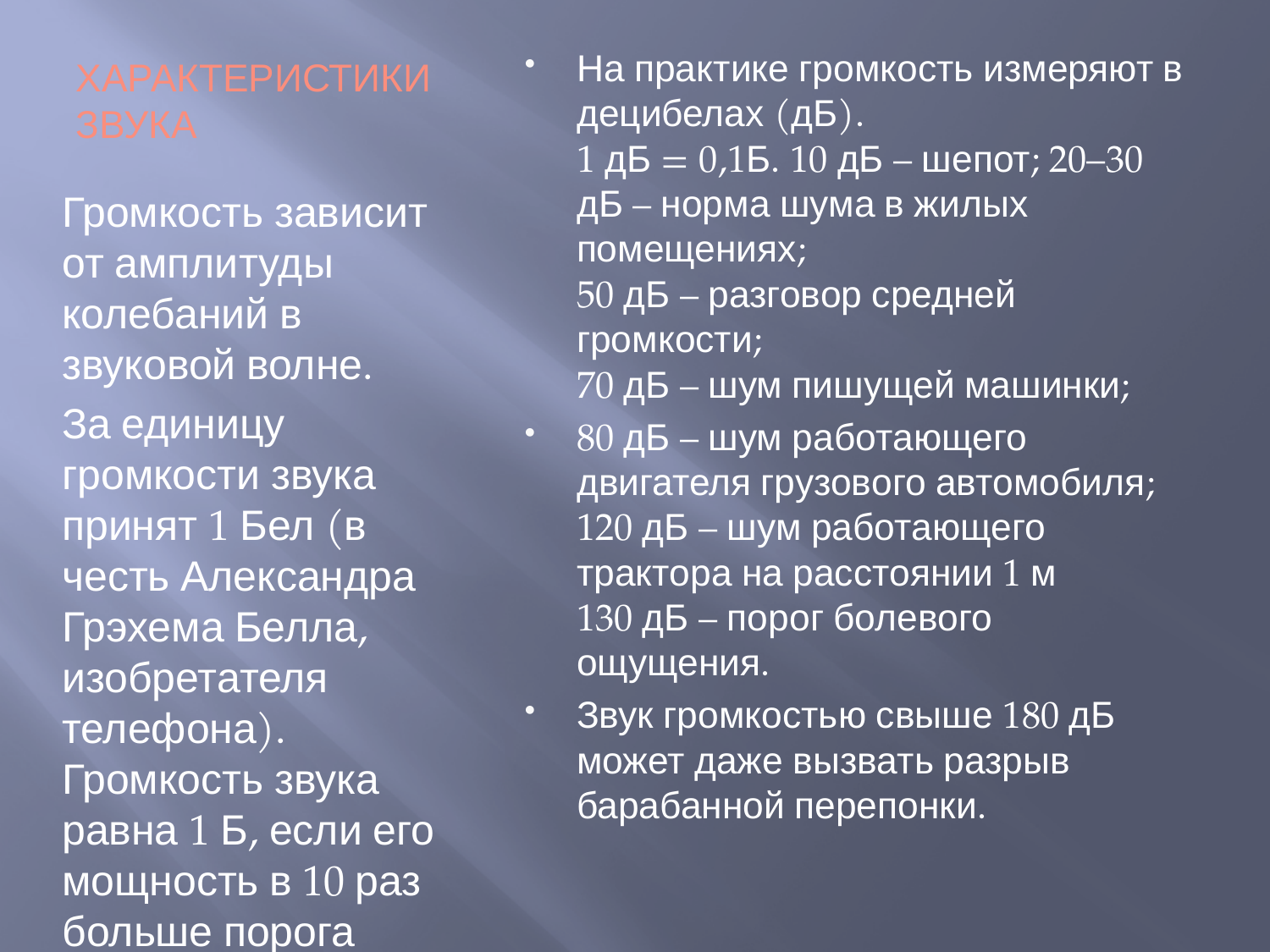

# ХАРАКТЕРИСТИКИ ЗВУКА
На практике громкость измеряют в децибелах (дБ).
1 дБ = 0,1Б. 10 дБ – шепот; 20–30 дБ – норма шума в жилых помещениях;
50 дБ – разговор средней громкости;
70 дБ – шум пишущей машинки;
80 дБ – шум работающего двигателя грузового автомобиля;
120 дБ – шум работающего трактора на расстоянии 1 м
130 дБ – порог болевого ощущения.
Звук громкостью свыше 180 дБ может даже вызвать разрыв барабанной перепонки.

Громкость зависит от амплитуды колебаний в звуковой волне.
За единицу громкости звука принят 1 Бел (в честь Александра Грэхема Белла, изобретателя телефона). Громкость звука равна 1 Б, если его мощность в 10 раз больше порога слышимости.